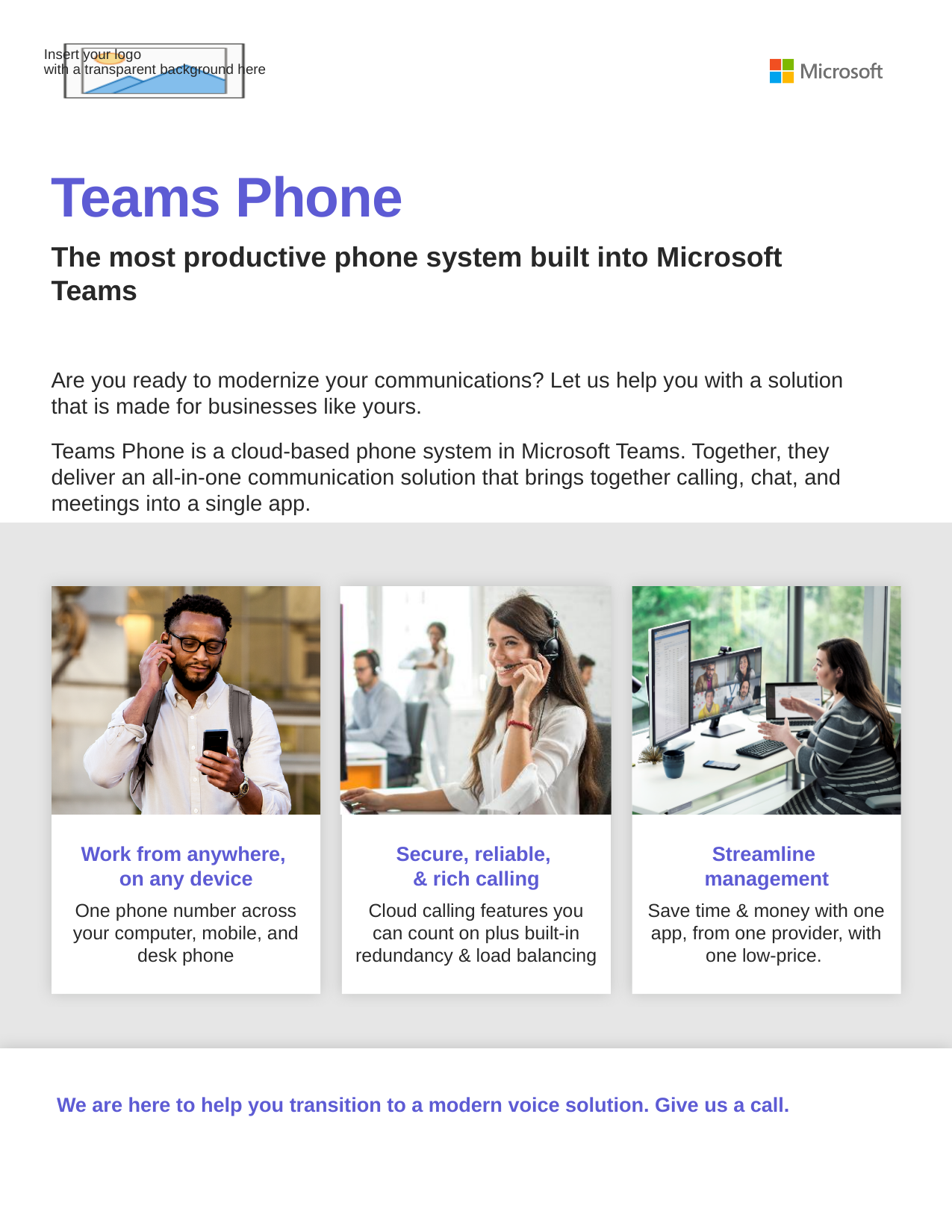

<Notice to partners: Read and delete this note before sending.> Microsoft provides this material for partners’ convenience and informational purposes only. You may not change any of the claims made about Microsoft devices and services and must follow all Microsoft trademark guidelines. Consult with your own attorney o ensure you follow all applicable laws, including any anti-spam laws.